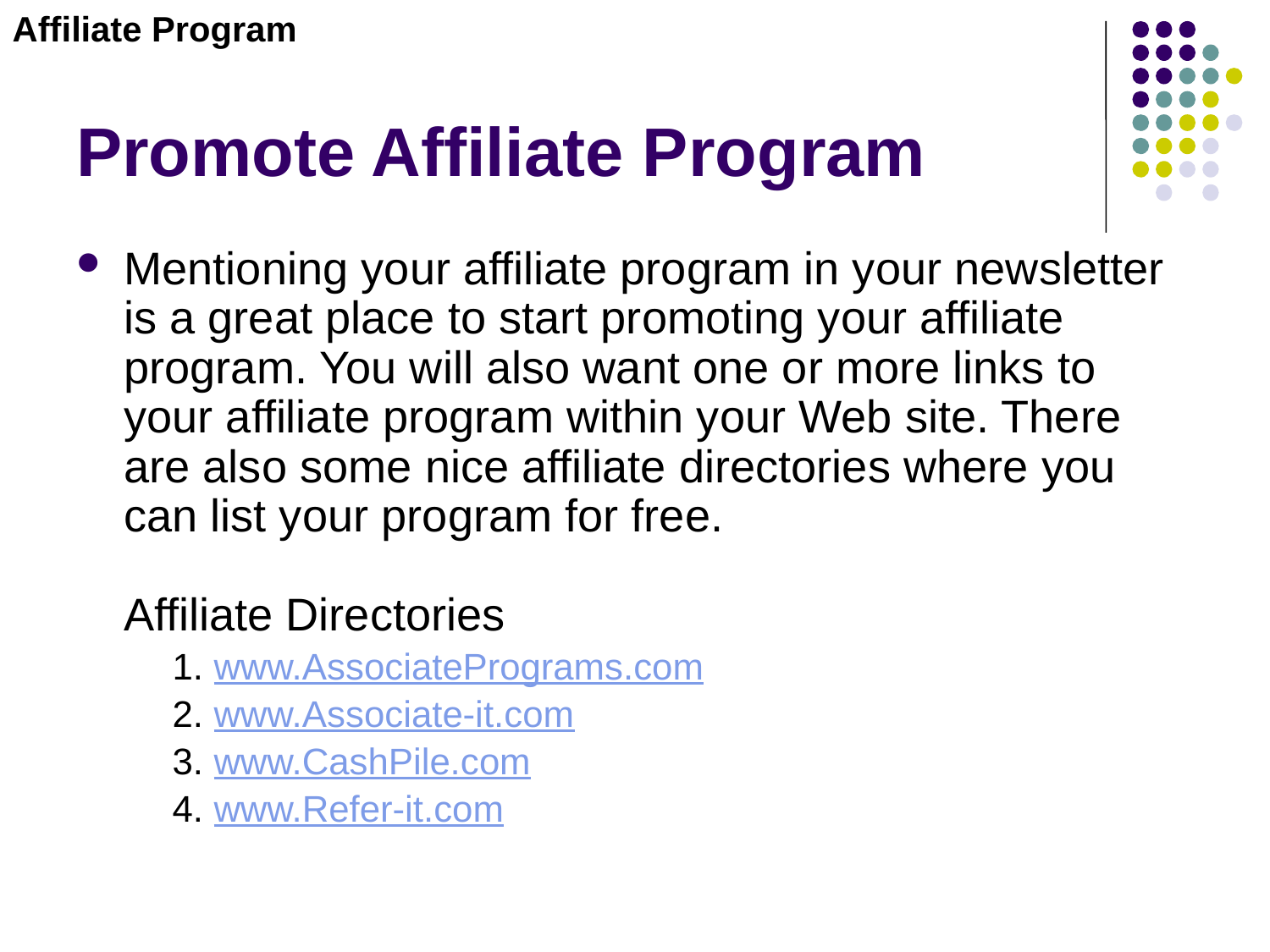

Affiliate Program
# Promote Affiliate Program
Mentioning your affiliate program in your newsletter is a great place to start promoting your affiliate program. You will also want one or more links to your affiliate program within your Web site. There are also some nice affiliate directories where you can list your program for free.
Affiliate Directories
1. www.AssociatePrograms.com
2. www.Associate-it.com
3. www.CashPile.com
4. www.Refer-it.com